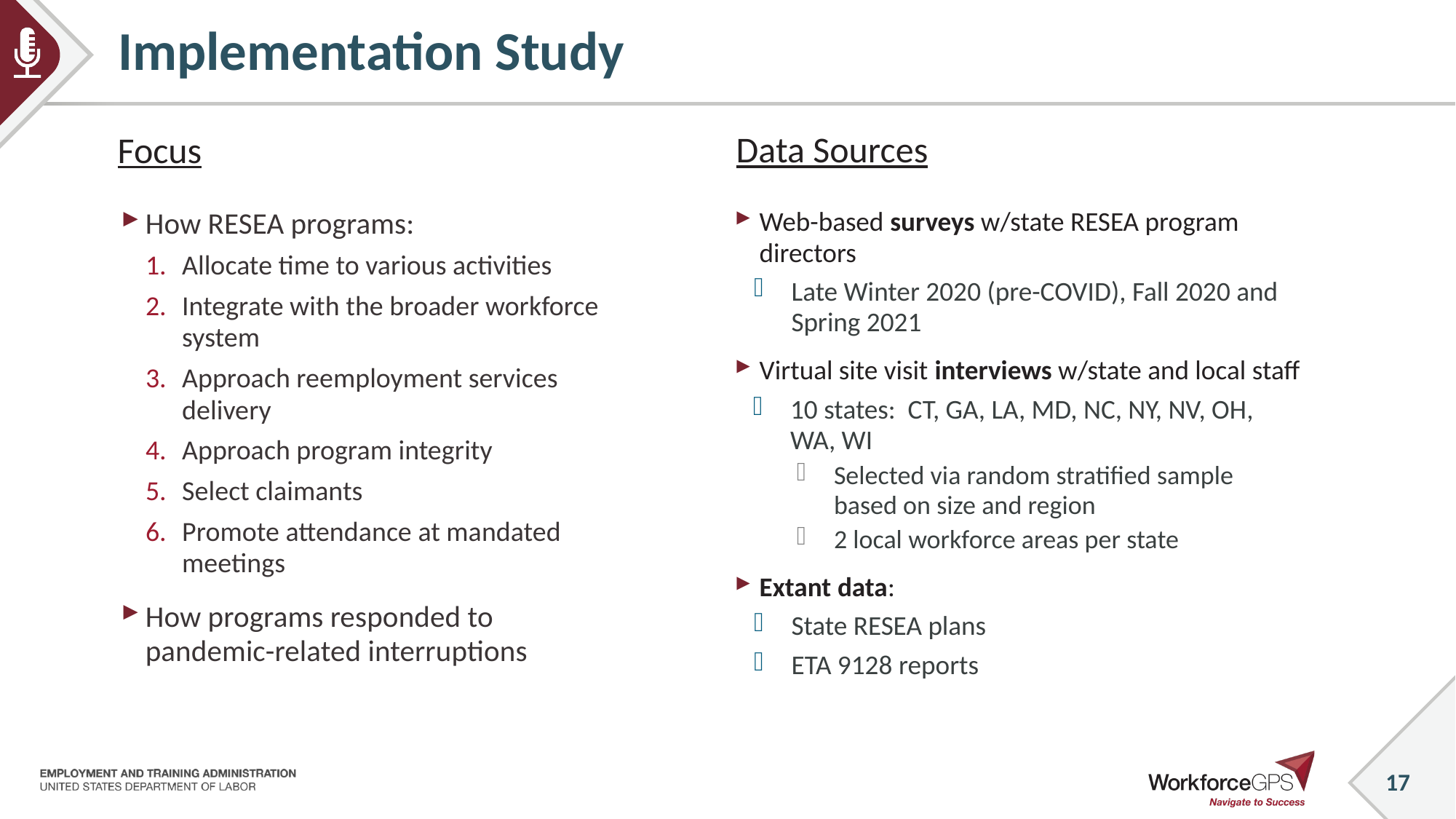

# Implementation Study
Data Sources
Focus
Web-based surveys w/state RESEA program directors
Late Winter 2020 (pre-COVID), Fall 2020 and Spring 2021
Virtual site visit interviews w/state and local staff
10 states:  CT, GA, LA, MD, NC, NY, NV, OH, WA, WI
Selected via random stratified sample based on size and region
2 local workforce areas per state
Extant data:
State RESEA plans
ETA 9128 reports

How RESEA programs:
Allocate time to various activities
Integrate with the broader workforce system
Approach reemployment services delivery
Approach program integrity
Select claimants
Promote attendance at mandated meetings
How programs responded to pandemic-related interruptions

17